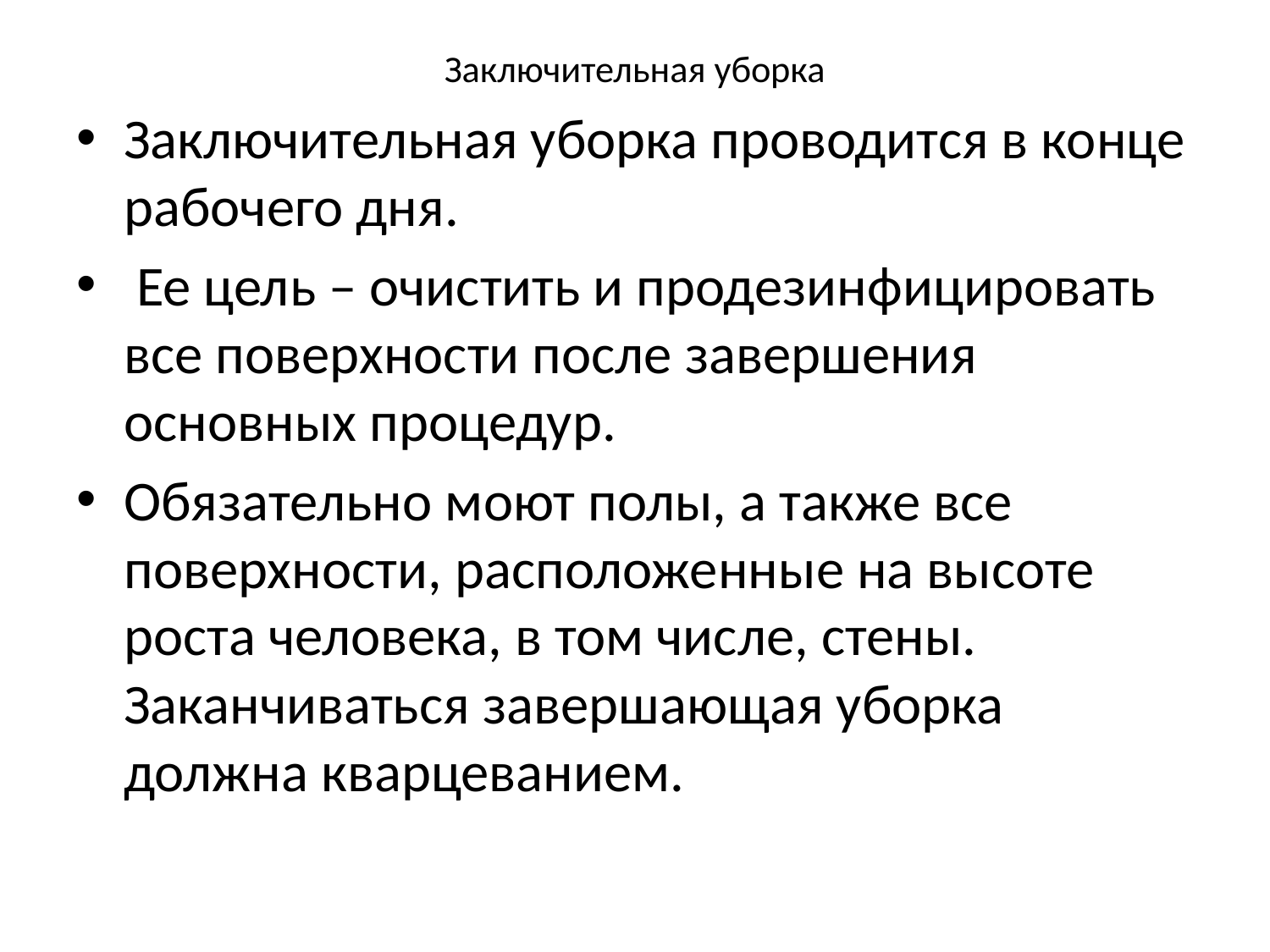

# Заключительная уборка
Заключительная уборка проводится в конце рабочего дня.
 Ее цель – очистить и продезинфицировать все поверхности после завершения основных процедур.
Обязательно моют полы, а также все поверхности, расположенные на высоте роста человека, в том числе, стены. Заканчиваться завершающая уборка должна кварцеванием.